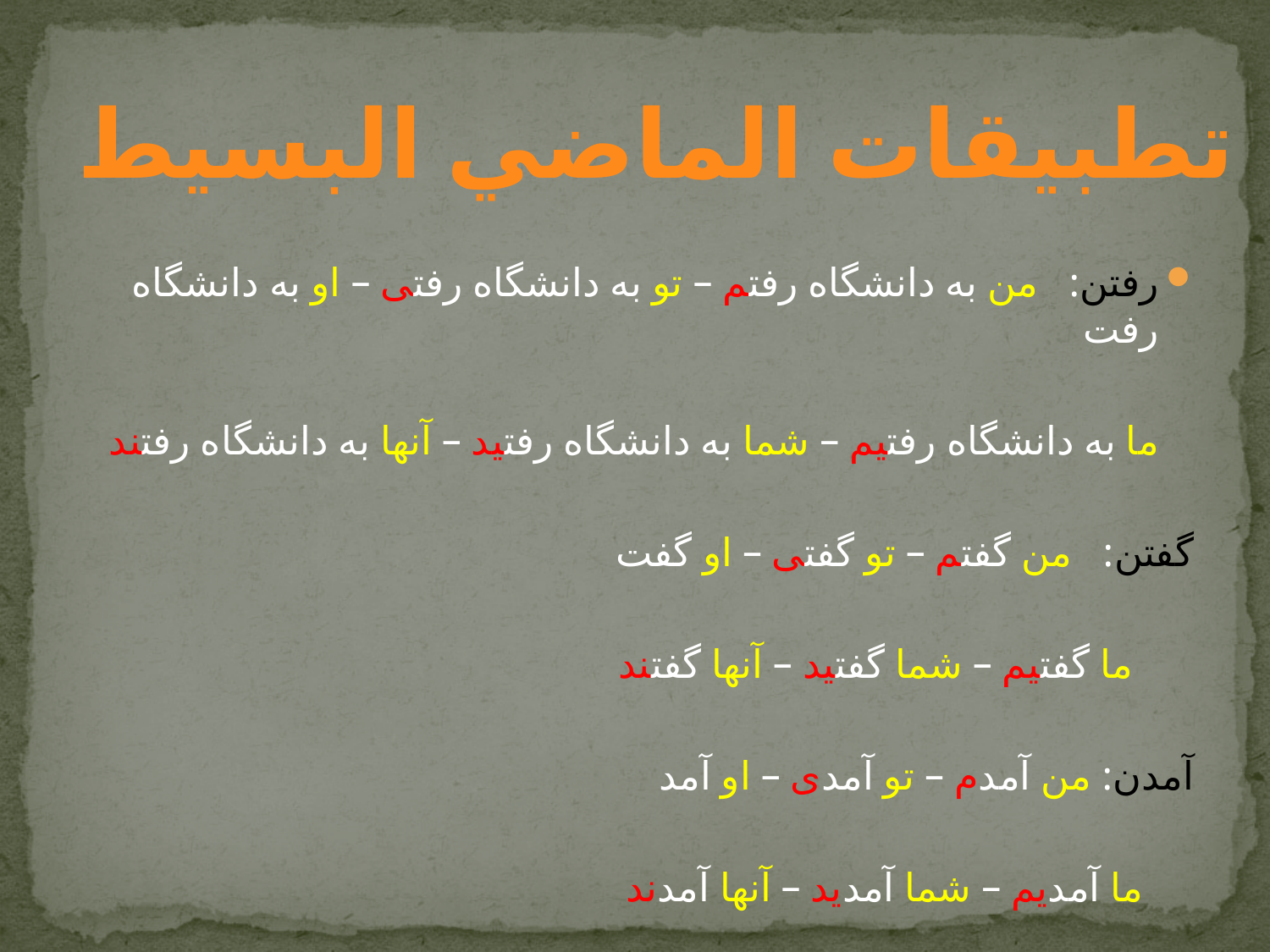

تطبيقات الماضي البسيط
رفتن:   من به دانشگاه رفتم – تو به دانشگاه رفتی – او به دانشگاه رفت

		ما به دانشگاه رفتیم – شما به دانشگاه رفتید – آنها به دانشگاه رفتند

گفتن:   من گفتم – تو گفتی – او گفت

	      ما گفتیم – شما گفتید – آنها گفتند

آمدن: من آمدم – تو آمدی – او آمد

	     ما آمدیم – شما آمدید – آنها آمدند